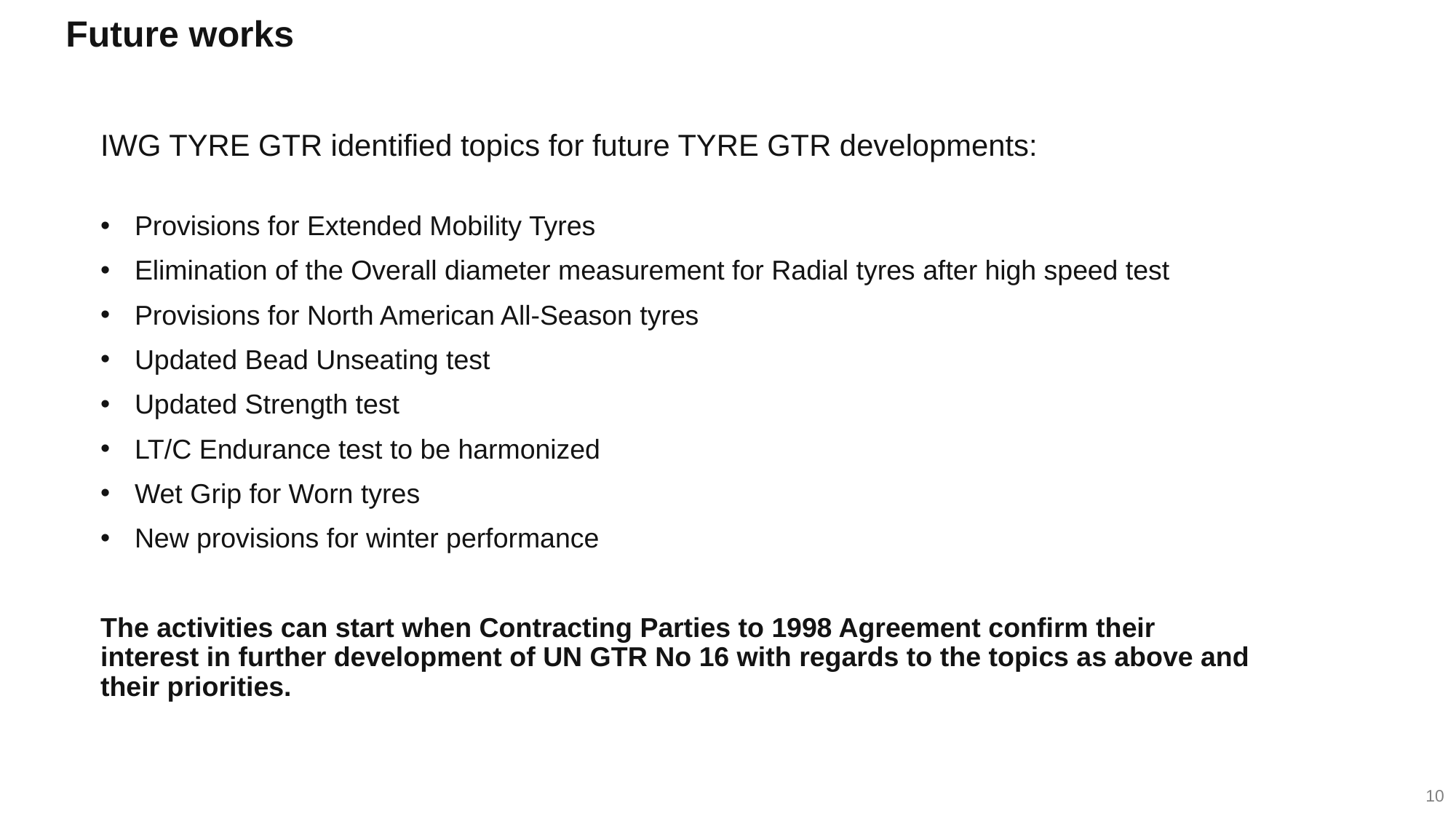

Future works

IWG TYRE GTR identified topics for future TYRE GTR developments:

Provisions for Extended Mobility Tyres
Elimination of the Overall diameter measurement for Radial tyres after high speed test
Provisions for North American All-Season tyres
Updated Bead Unseating test
Updated Strength test
LT/C Endurance test to be harmonized
Wet Grip for Worn tyres
New provisions for winter performance

The activities can start when Contracting Parties to 1998 Agreement confirm their interest in further development of UN GTR No 16 with regards to the topics as above and their priorities.

10